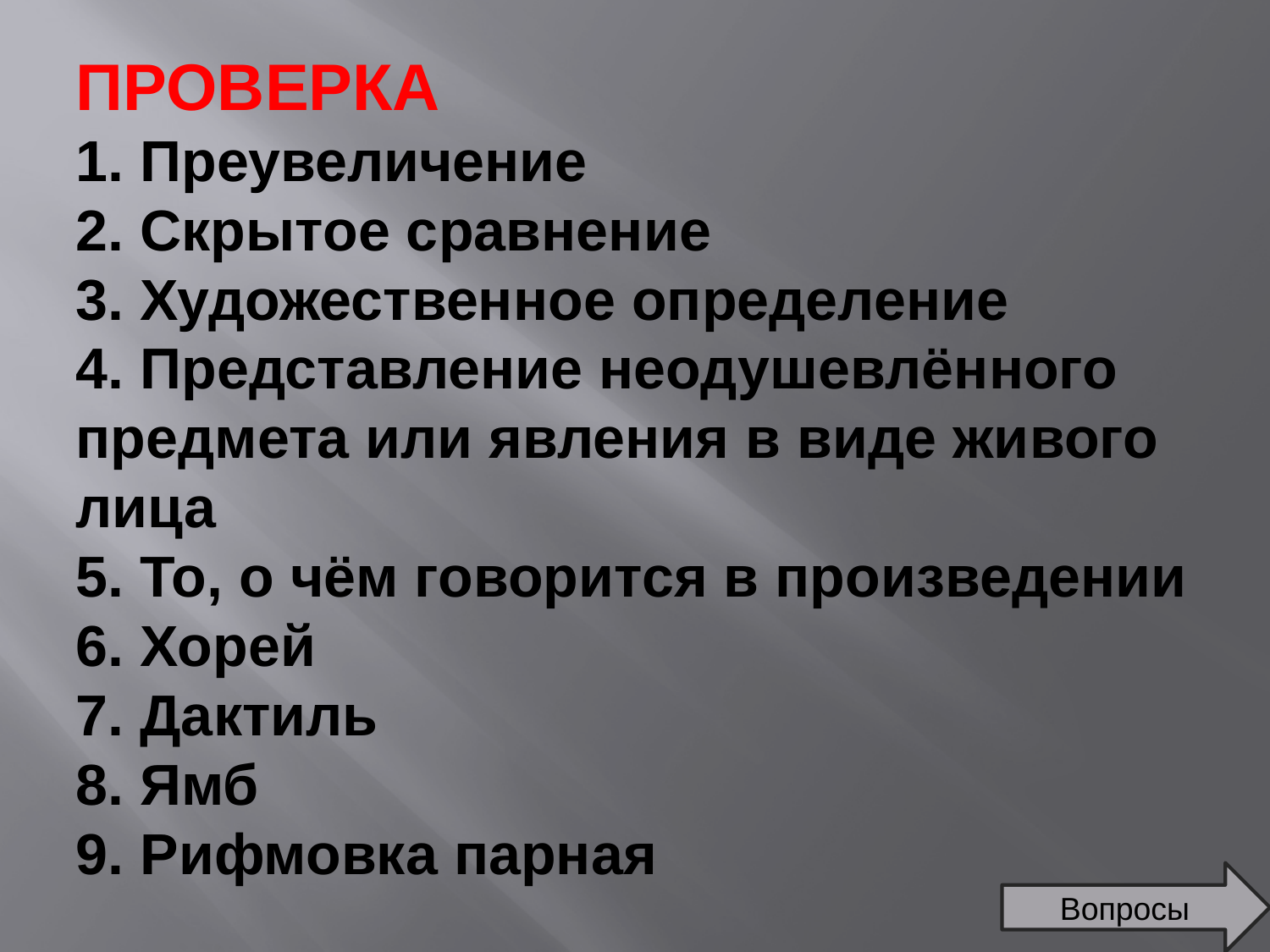

# ПРОВЕРКА 1. Преувеличение 2. Скрытое сравнение 3. Художественное определение 4. Представление неодушевлённого предмета или явления в виде живого лица 5. То, о чём говорится в произведении 6. Хорей 7. Дактиль 8. Ямб 9. Рифмовка парная
Вопросы